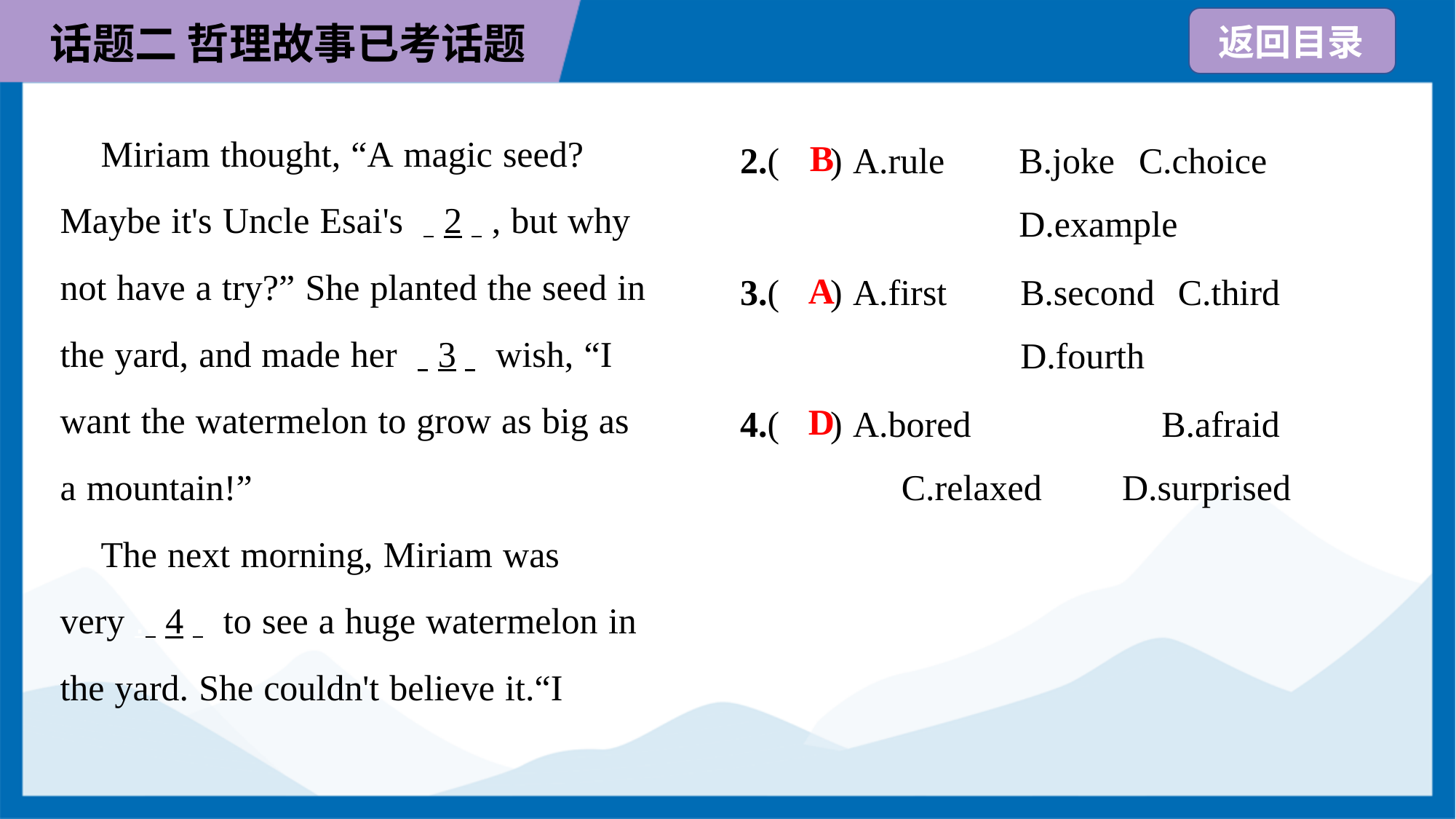

Miriam thought, “A magic seed?
Maybe it's Uncle Esai's . .2. ., but why
not have a try?” She planted the seed in
the yard, and made her . .3. . wish, “I
want the watermelon to grow as big as
a mountain!”
    The next morning, Miriam was
very . .4. . to see a huge watermelon in
the yard. She couldn't believe it.“I

2.(     ) A.rule	B.joke	C.choice
	D.example
B
3.(     ) A.first	B.second	C.third
	D.fourth
A
4.(     ) A.bored	B.afraid
C.relaxed	D.surprised
D